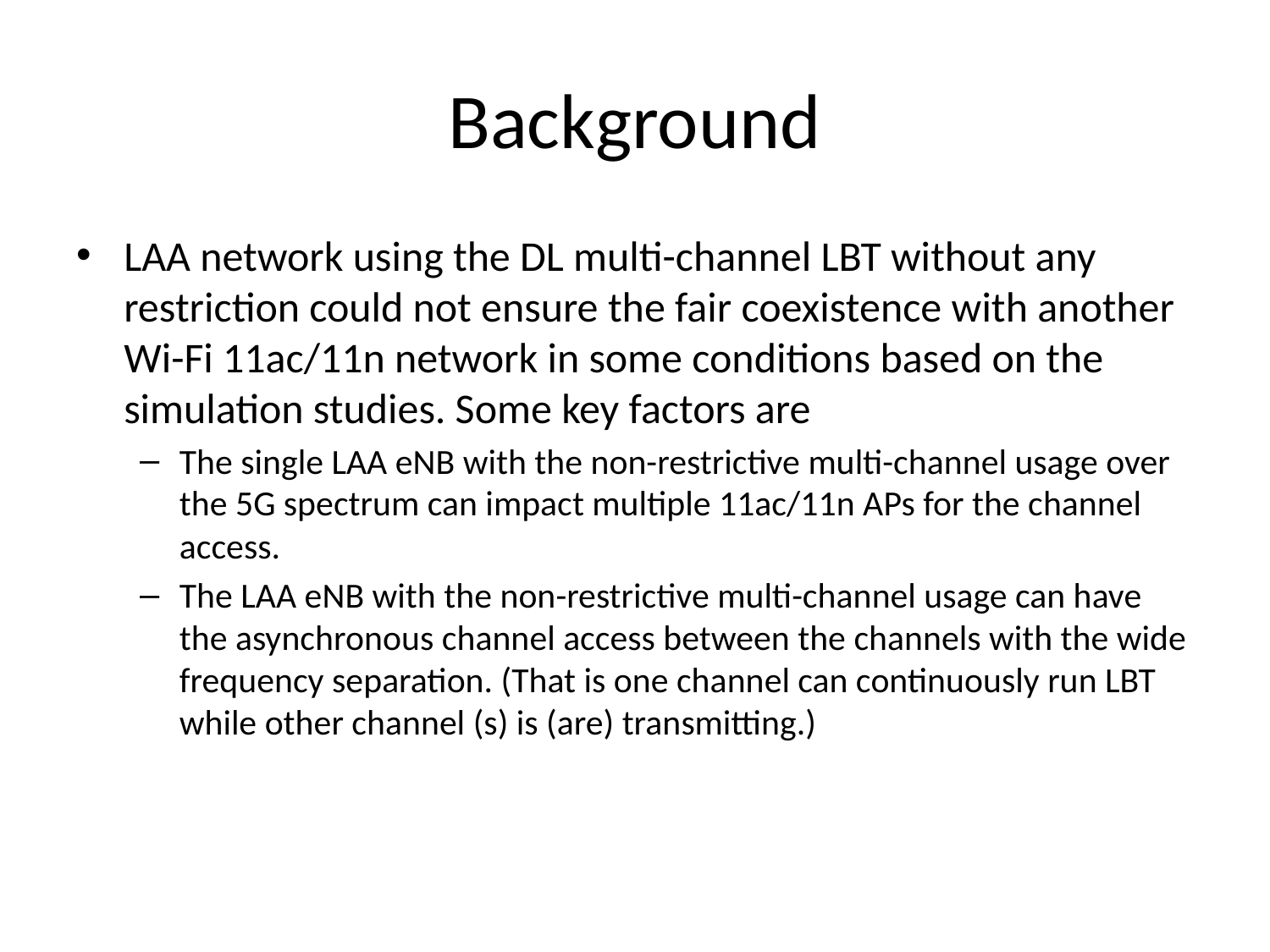

# Background
LAA network using the DL multi-channel LBT without any restriction could not ensure the fair coexistence with another Wi-Fi 11ac/11n network in some conditions based on the simulation studies. Some key factors are
The single LAA eNB with the non-restrictive multi-channel usage over the 5G spectrum can impact multiple 11ac/11n APs for the channel access.
The LAA eNB with the non-restrictive multi-channel usage can have the asynchronous channel access between the channels with the wide frequency separation. (That is one channel can continuously run LBT while other channel (s) is (are) transmitting.)